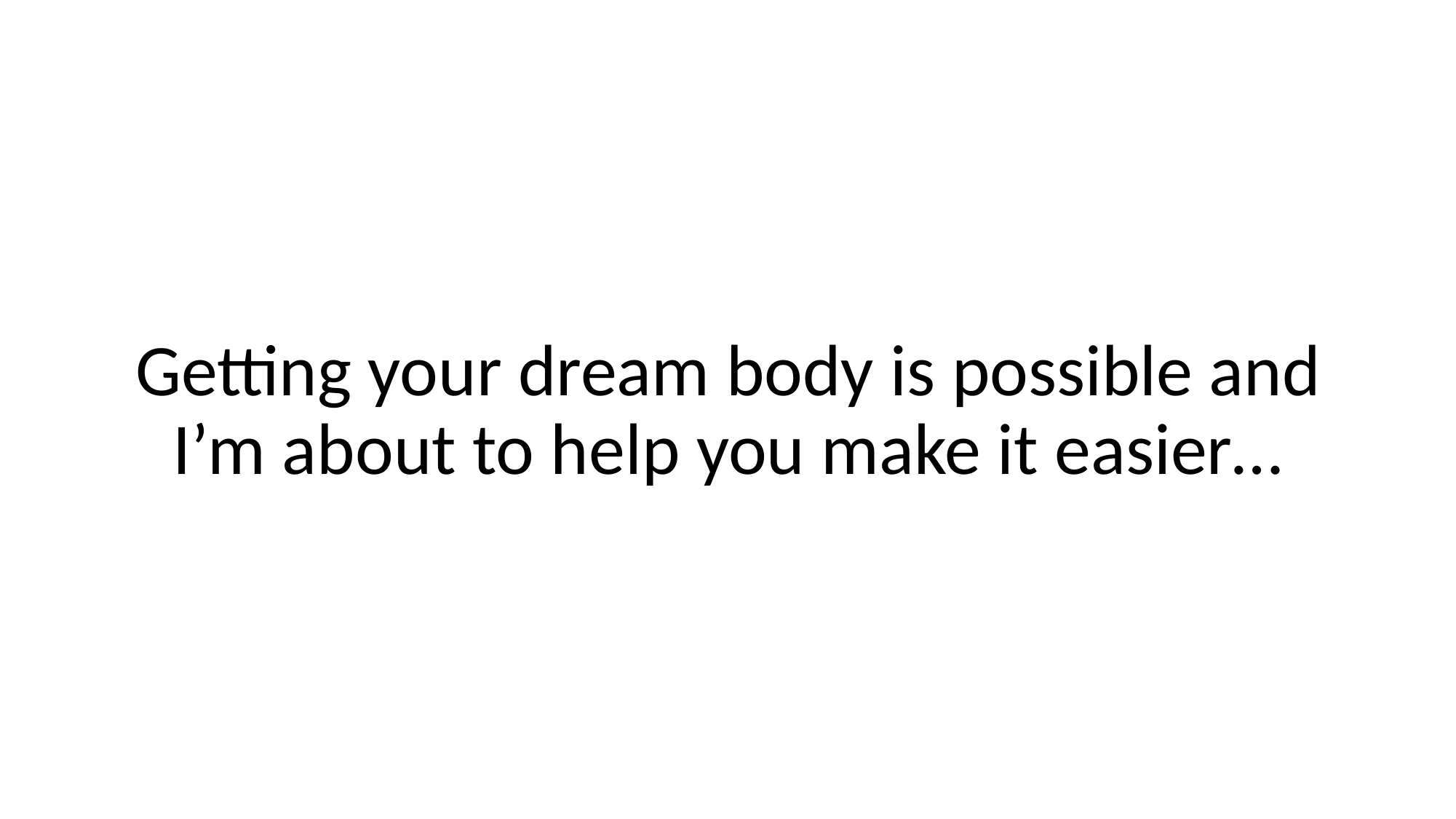

Getting your dream body is possible and I’m about to help you make it easier…